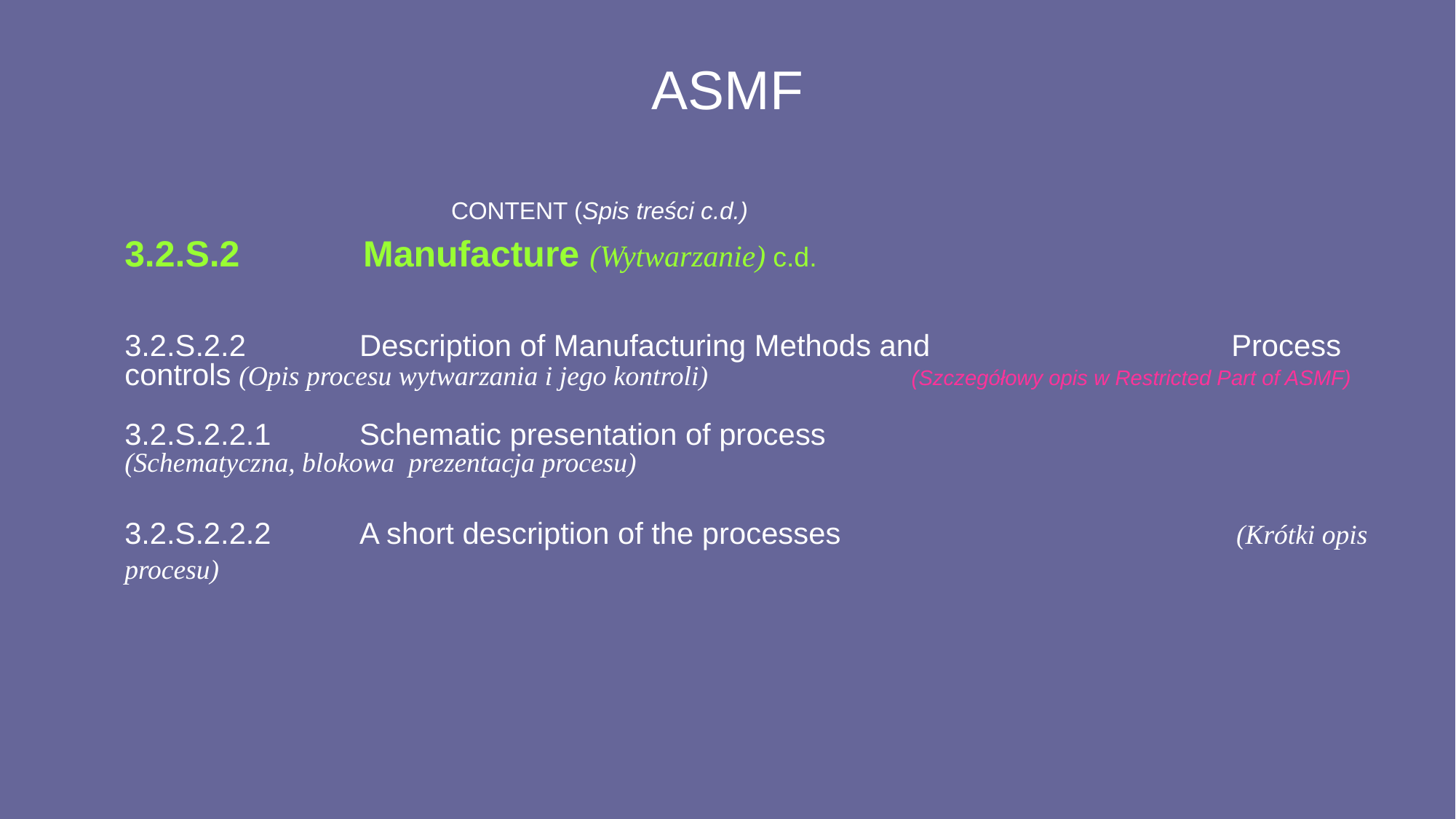

# ASMF
			    CONTENT (Spis treści c.d.)
	3.2.S.2	  Manufacture (Wytwarzanie) c.d.
	3.2.S.2.2	  Description of Manufacturing Methods and 		  	  Process controls (Opis procesu wytwarzania i jego kontroli) 		   (Szczegółowy opis w Restricted Part of ASMF)

	3.2.S.2.2.1  	  Schematic presentation of process				  (Schematyczna, blokowa  prezentacja procesu)

	3.2.S.2.2.2	  A short description of the processes 			  	  (Krótki opis procesu)